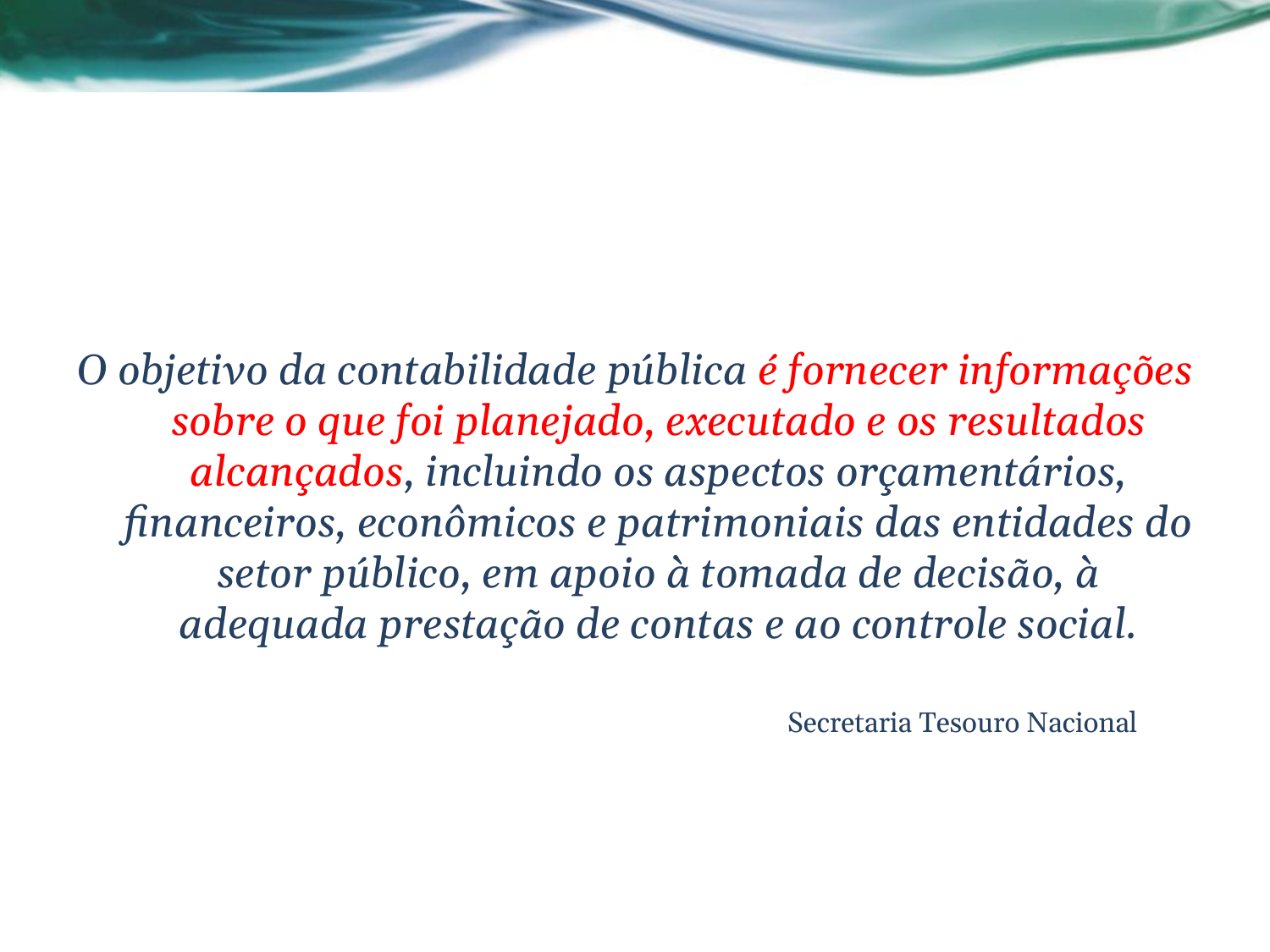

#
O objetivo da contabilidade pública é fornecer informações sobre o que foi planejado, executado e os resultados alcançados, incluindo os aspectos orçamentários, financeiros, econômicos e patrimoniais das entidades do setor público, em apoio à tomada de decisão, à adequada prestação de contas e ao controle social.
Secretaria Tesouro Nacional